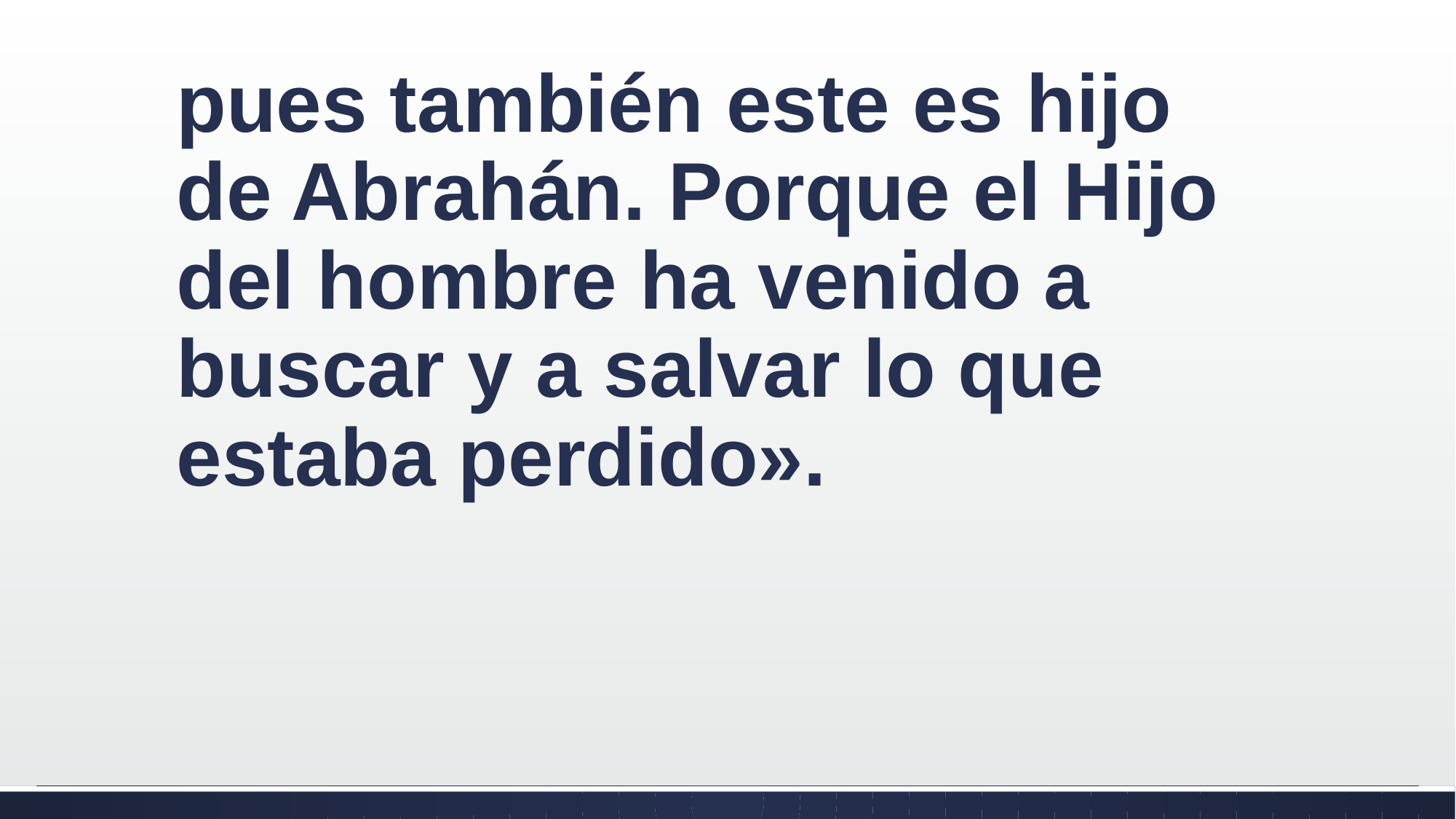

#
pues también este es hijo de Abrahán. Porque el Hijo del hombre ha venido a buscar y a salvar lo que estaba perdido».